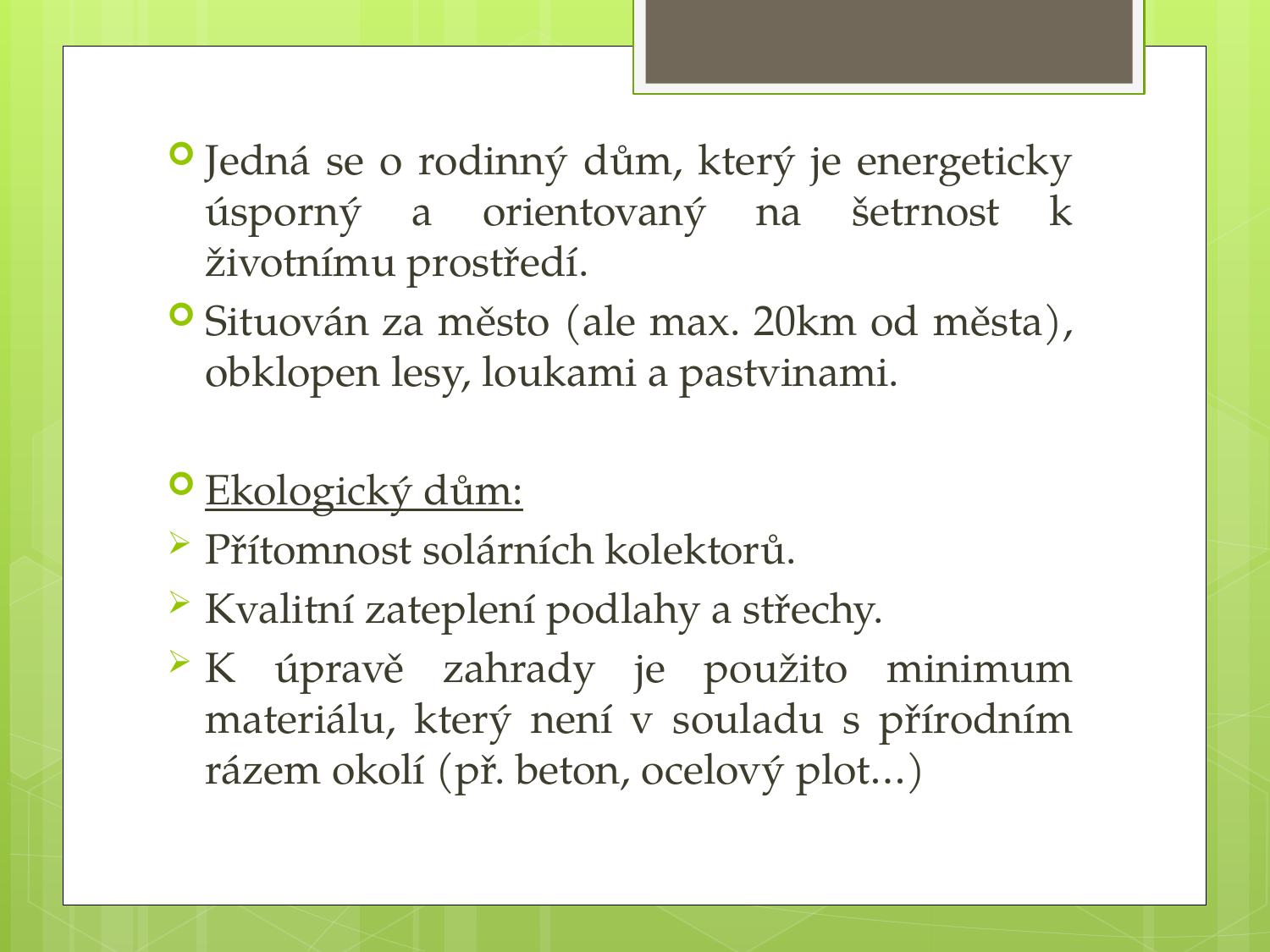

Jedná se o rodinný dům, který je energeticky úsporný a orientovaný na šetrnost k životnímu prostředí.
Situován za město (ale max. 20km od města), obklopen lesy, loukami a pastvinami.

Ekologický dům:
Přítomnost solárních kolektorů.
Kvalitní zateplení podlahy a střechy.
K úpravě zahrady je použito minimum materiálu, který není v souladu s přírodním rázem okolí (př. beton, ocelový plot…)